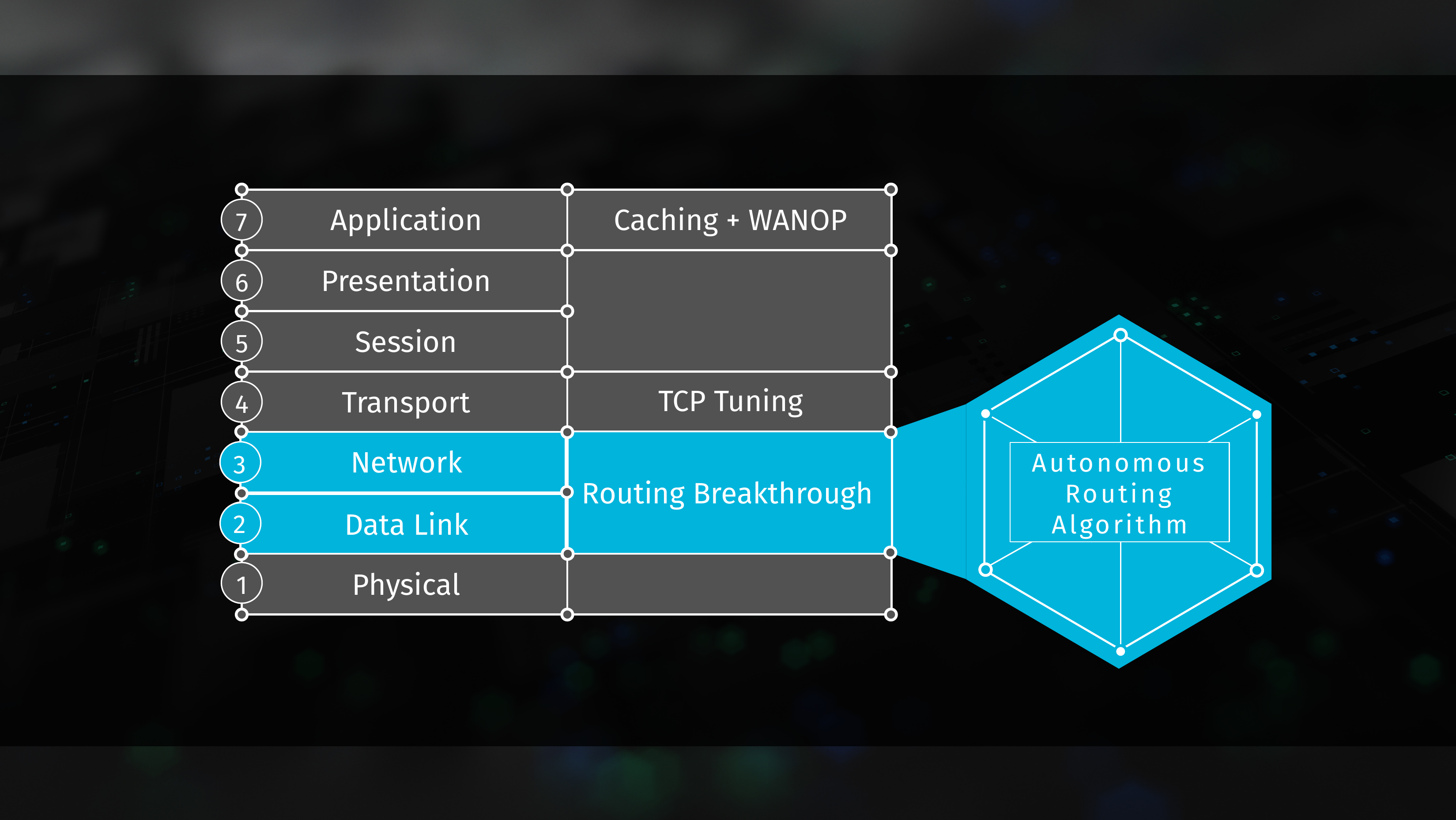

Application
Caching + WANOP

7

Presentation

6

Network

3

Routing Breakthrough

Data Link

2

Autonomous Routing Algorithm
Session

5

TCP Tuning
Transport

4

Network

3

Data Link

2

Physical

1